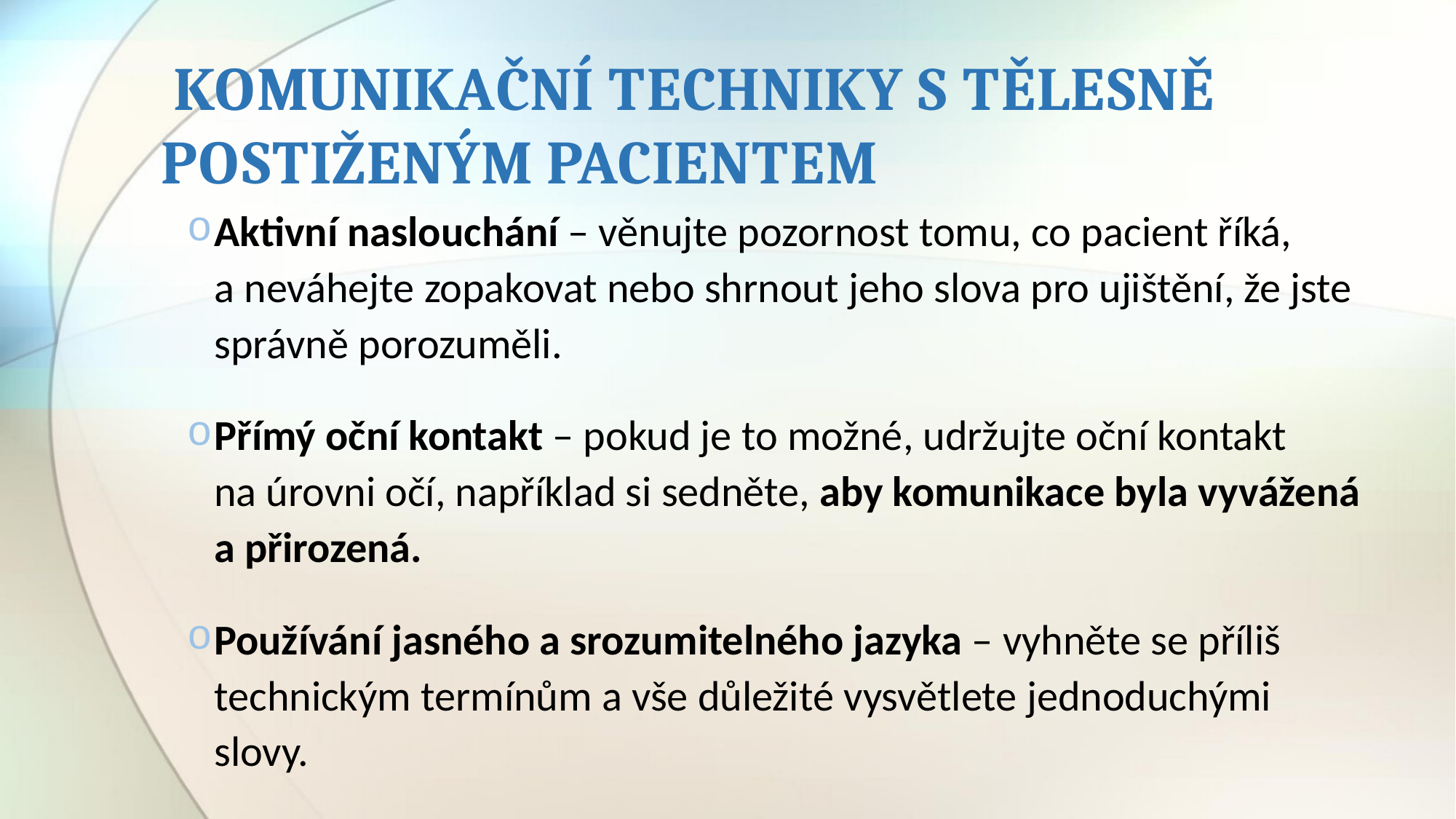

# KOMUNIKAČNÍ TECHNIKY S TĚLESNĚ POSTIŽENÝM PACIENTEM
Aktivní naslouchání – věnujte pozornost tomu, co pacient říká,
a neváhejte zopakovat nebo shrnout jeho slova pro ujištění, že jste správně porozuměli.
Přímý oční kontakt – pokud je to možné, udržujte oční kontakt
na úrovni očí, například si sedněte, aby komunikace byla vyvážená a přirozená.
Používání jasného a srozumitelného jazyka – vyhněte se příliš technickým termínům a vše důležité vysvětlete jednoduchými slovy.